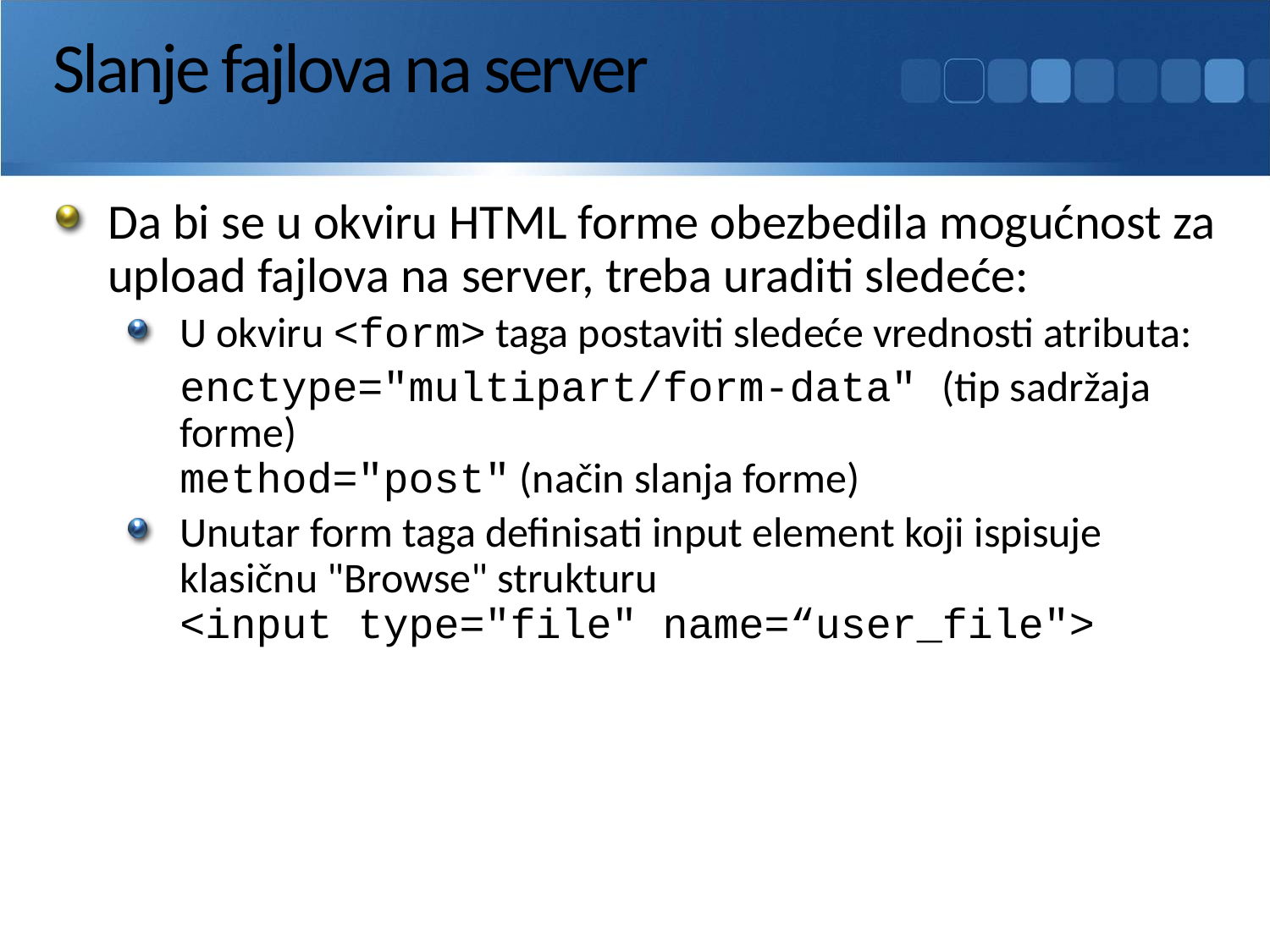

# Slanje fajlova na server
Da bi se u okviru HTML forme obezbedila mogućnost za upload fajlova na server, treba uraditi sledeće:
U okviru <form> taga postaviti sledeće vrednosti atributa:
	enctype="multipart/form-data" (tip sadržaja forme)
method="post" (način slanja forme)
Unutar form taga definisati input element koji ispisuje
klasičnu "Browse" strukturu
<input type="file" name=“user_file">